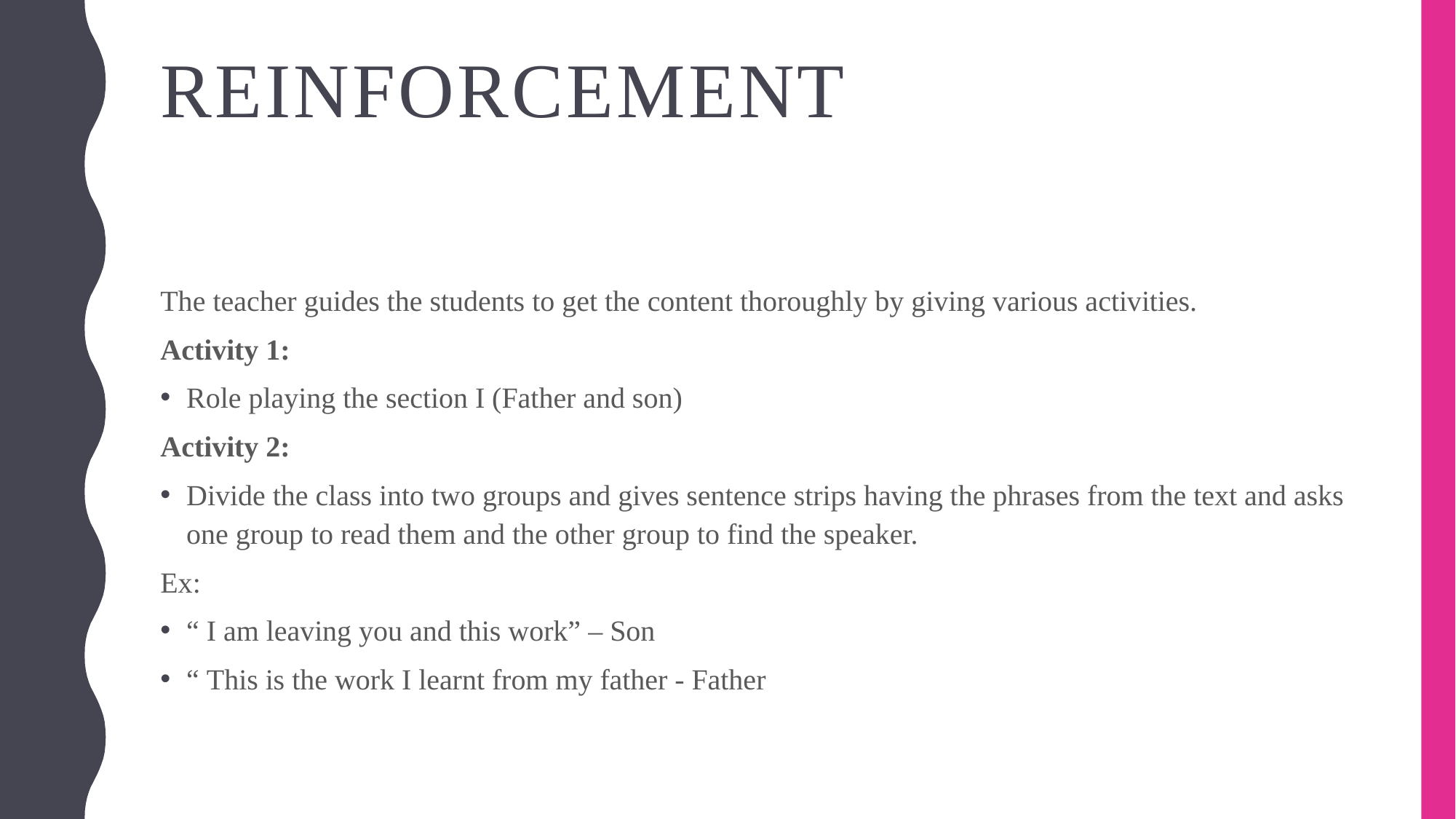

# Reinforcement
The teacher guides the students to get the content thoroughly by giving various activities.
Activity 1:
Role playing the section I (Father and son)
Activity 2:
Divide the class into two groups and gives sentence strips having the phrases from the text and asks one group to read them and the other group to find the speaker.
Ex:
“ I am leaving you and this work” – Son
“ This is the work I learnt from my father - Father